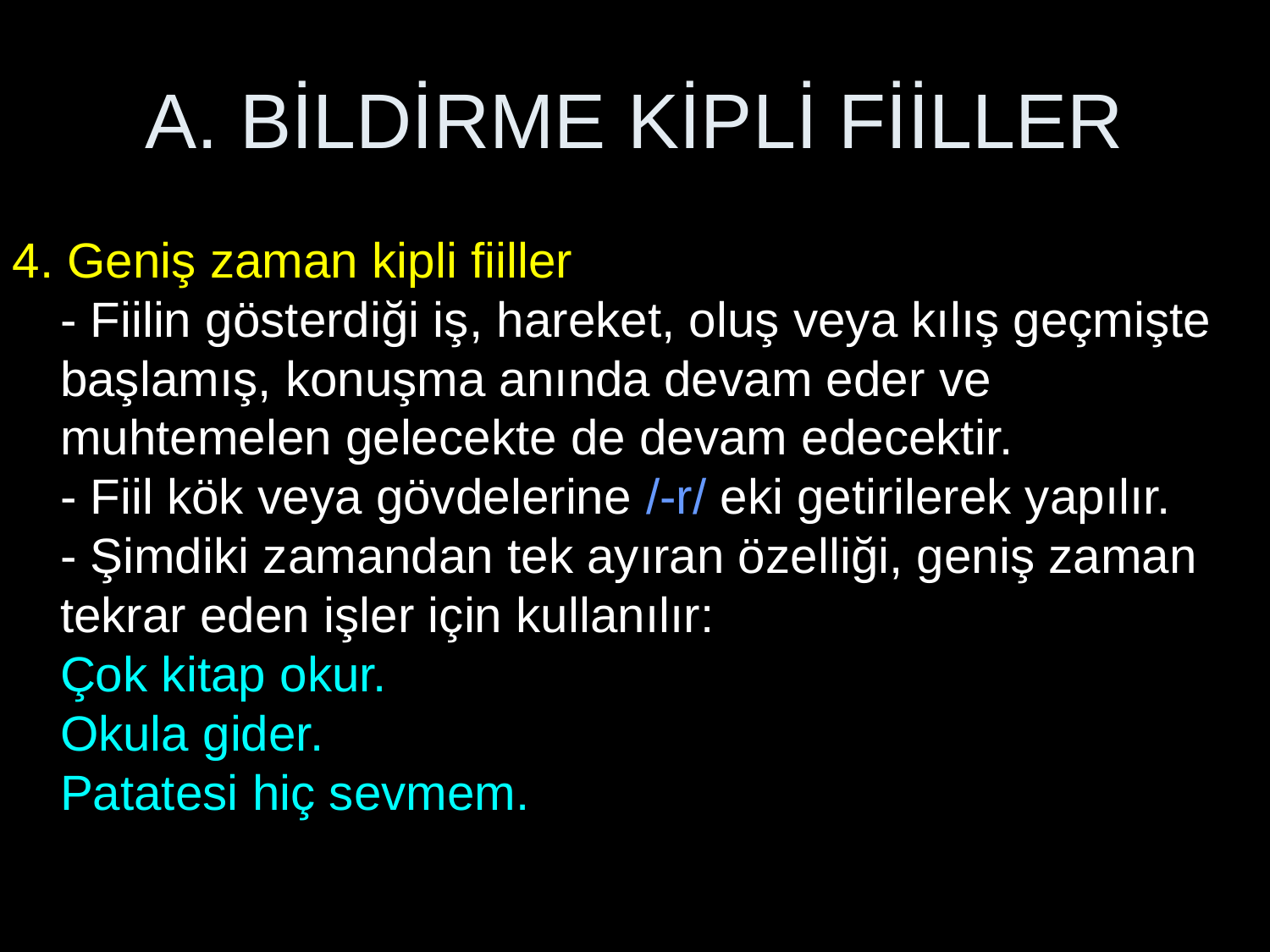

# A. BİLDİRME KİPLİ FİİLLER
4. Geniş zaman kipli fiiller
- Fiilin gösterdiği iş, hareket, oluş veya kılış geçmişte başlamış, konuşma anında devam eder ve muhtemelen gelecekte de devam edecektir.
- Fiil kök veya gövdelerine /-r/ eki getirilerek yapılır.
- Şimdiki zamandan tek ayıran özelliği, geniş zaman tekrar eden işler için kullanılır:
Çok kitap okur.
Okula gider.
Patatesi hiç sevmem.